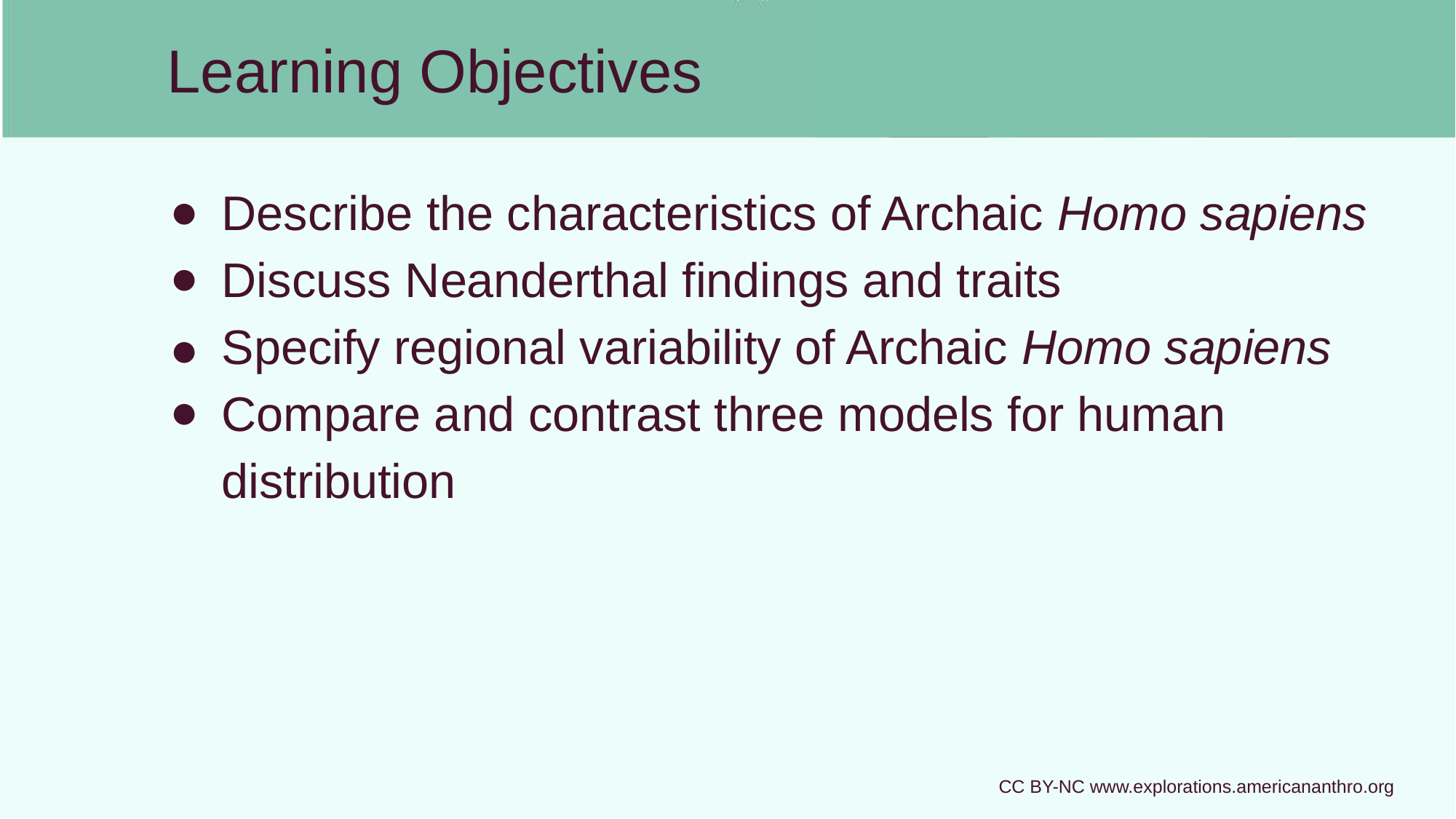

# Learning Objectives
Describe the characteristics of Archaic Homo sapiens
Discuss Neanderthal findings and traits
Specify regional variability of Archaic Homo sapiens
Compare and contrast three models for human distribution